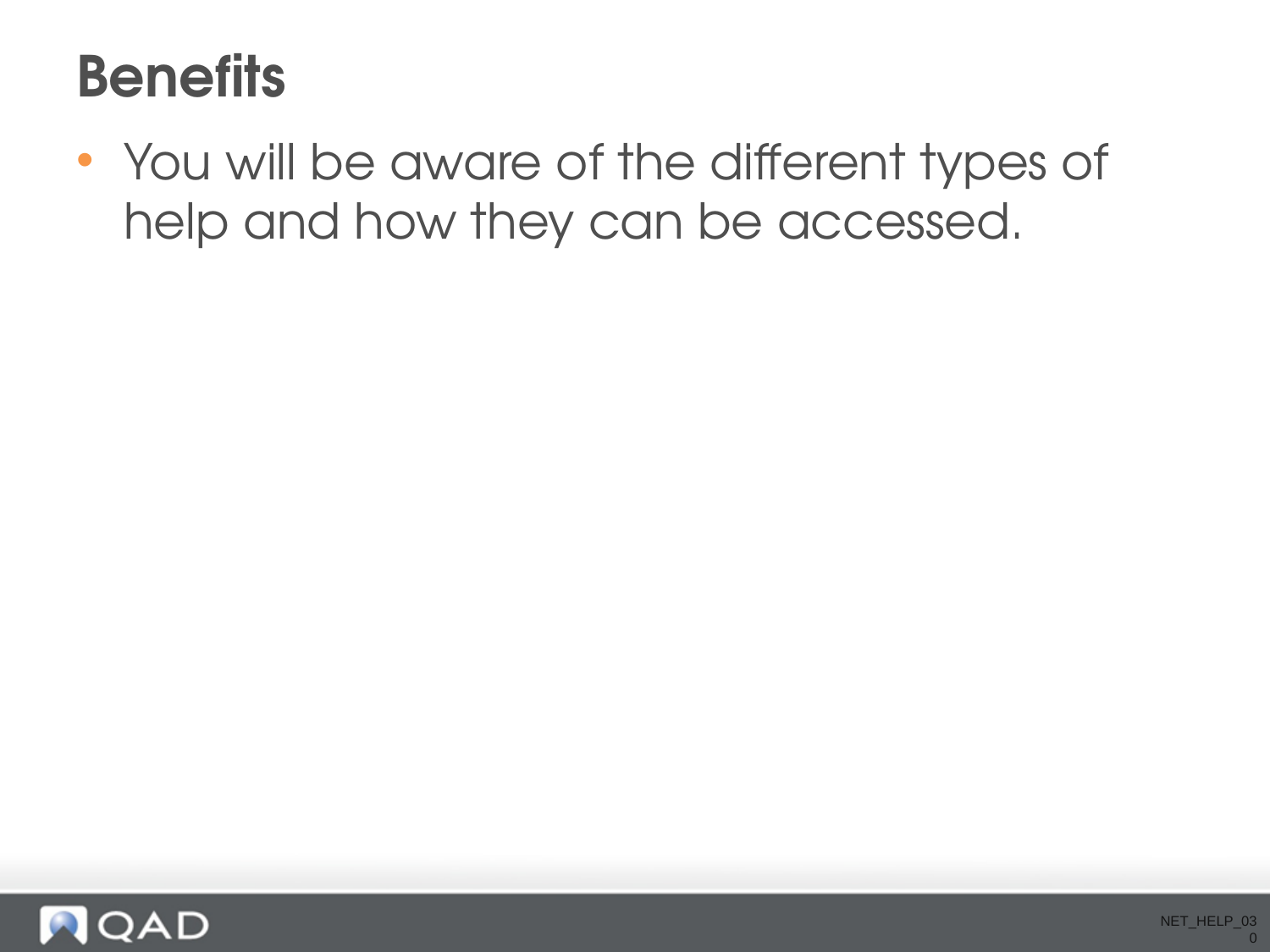

# Benefits
You will be aware of the different types of help and how they can be accessed.
NET_HELP_030